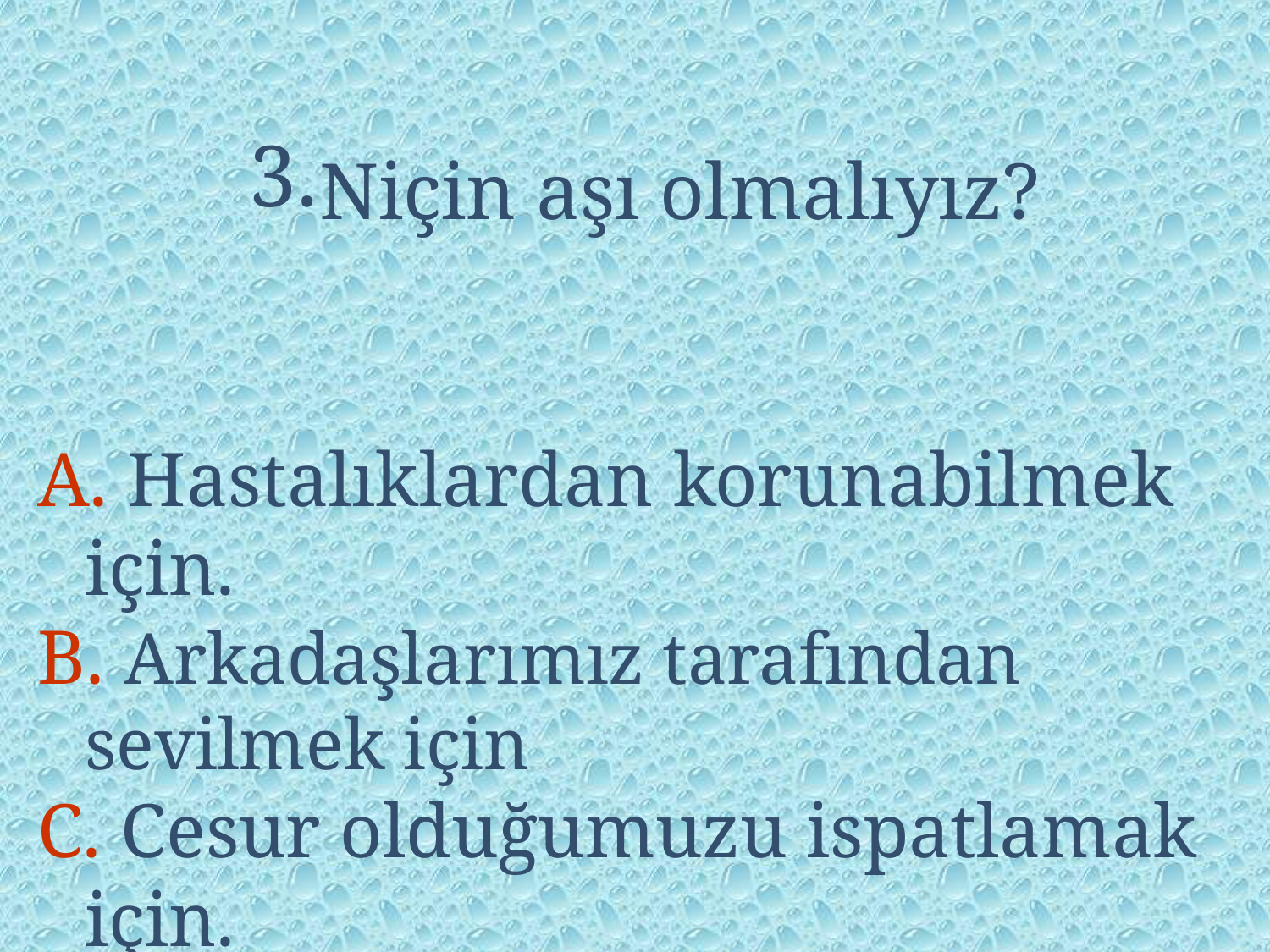

3.
     Niçin aşı olmalıyız?
A. Hastalıklardan korunabilmek için.
B. Arkadaşlarımız tarafından sevilmek için
C. Cesur olduğumuzu ispatlamak için.